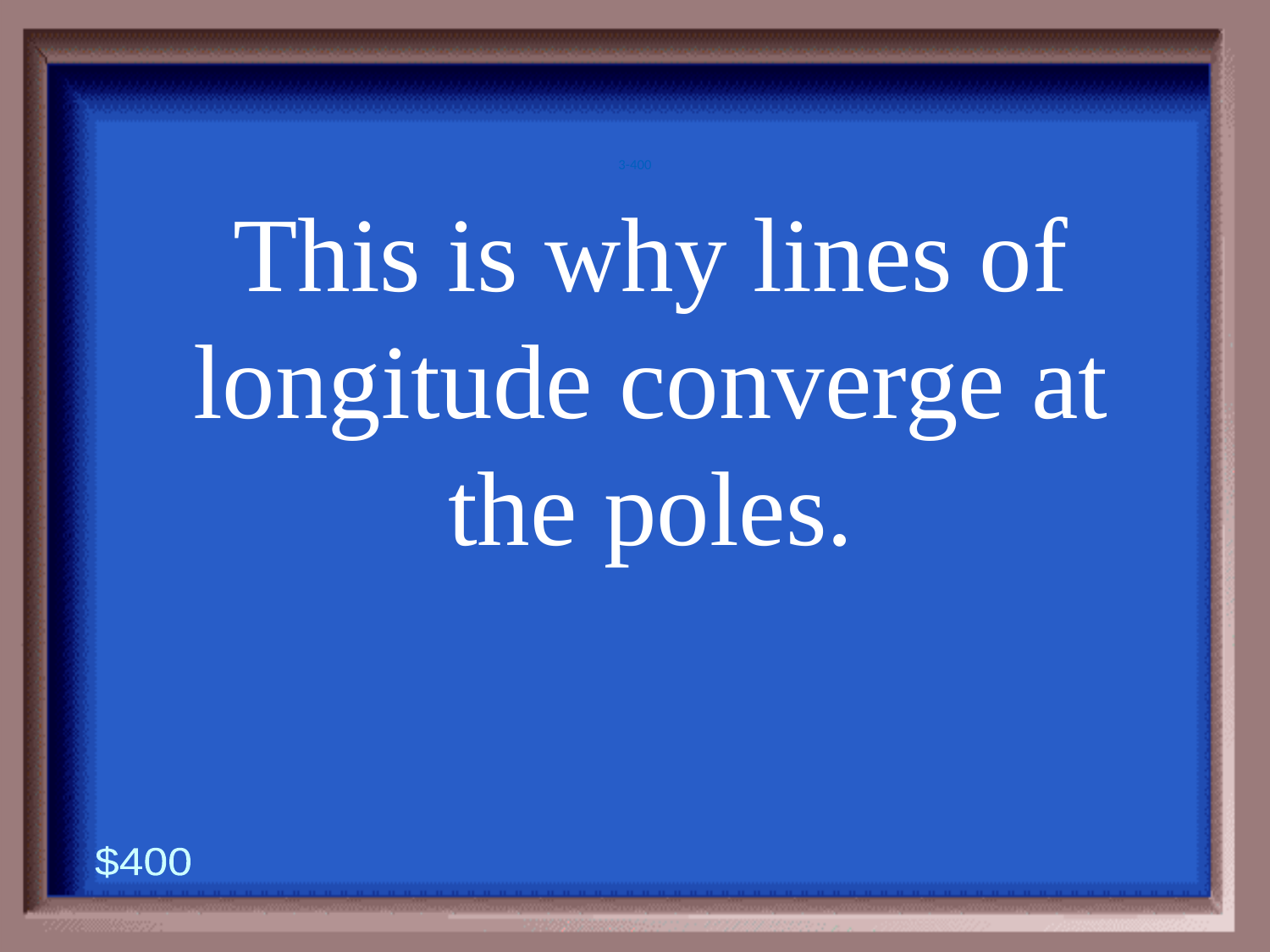

3-400
This is why lines of longitude converge at the poles.
$400